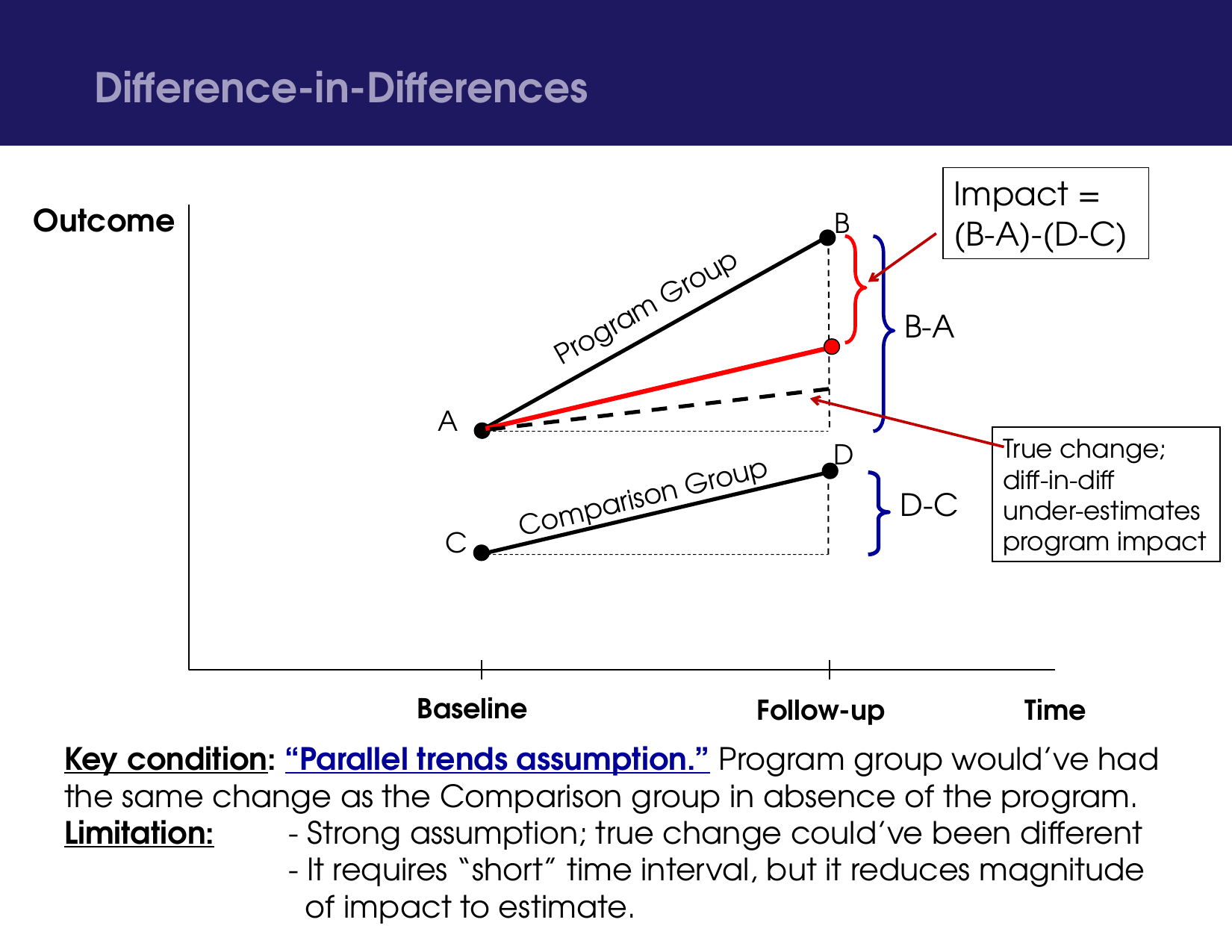

Difference-in-Differences
Impact =
(B-A)-(D-C)
Outcome

B

Program Group
 B-A

A

True change;
diff-in-diff
under-estimates
program impact

D

Comparison Group
 D-C
C

Follow-up
Time
Baseline
Key condition: “Parallel trends assumption.” Program group would’ve had the same change as the Comparison group in absence of the program.
Limitation:	- Strong assumption; true change could’ve been different
		- It requires “short” time interval, but it reduces magnitude 		  of impact to estimate.